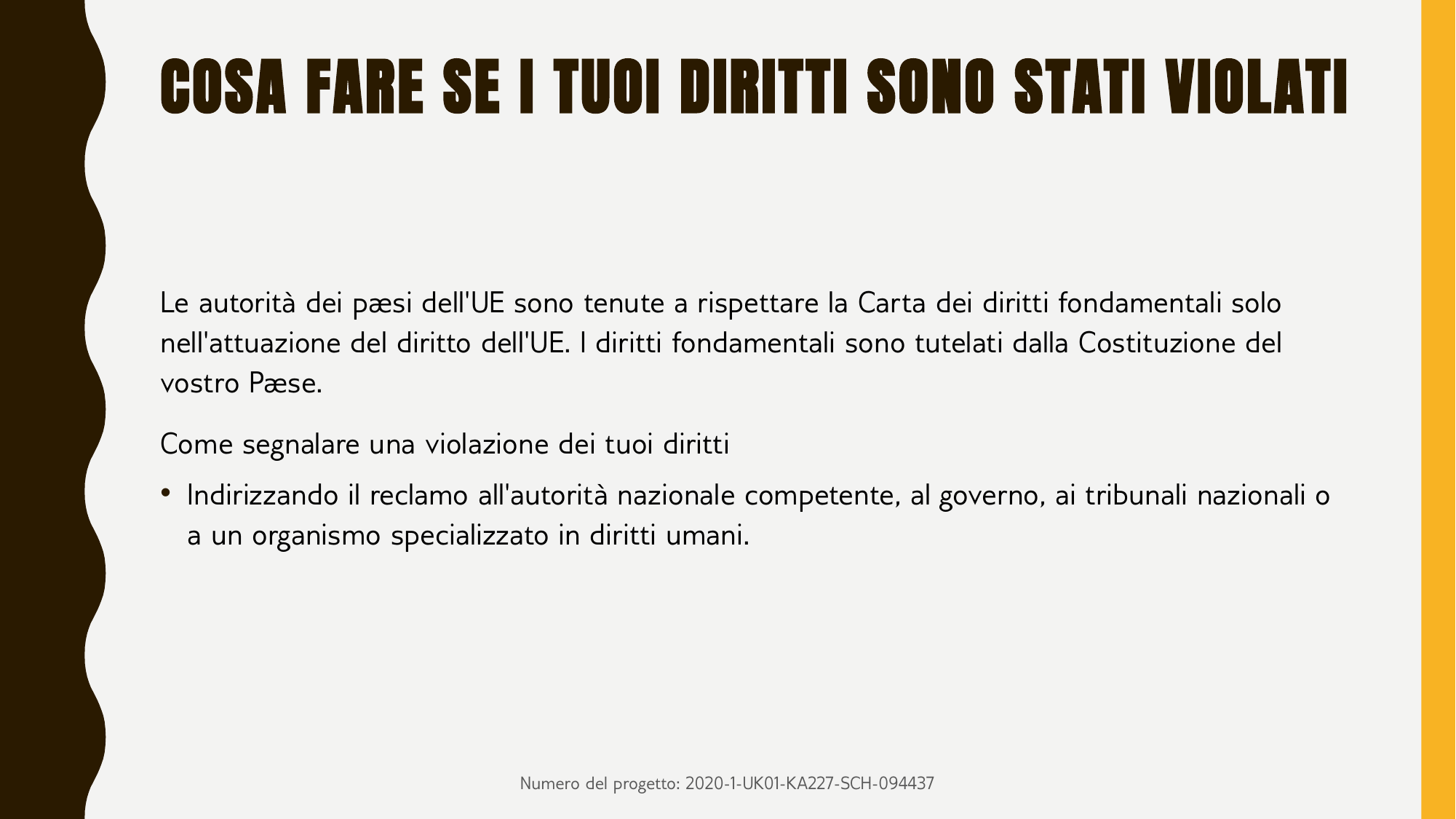

# Cosa fare se i tuoi diritti sono stati violati

Le autorità dei paesi dell'UE sono tenute a rispettare la Carta dei diritti fondamentali solo nell'attuazione del diritto dell'UE. I diritti fondamentali sono tutelati dalla Costituzione del vostro Paese.
Come segnalare una violazione dei tuoi diritti
Indirizzando il reclamo all'autorità nazionale competente, al governo, ai tribunali nazionali o a un organismo specializzato in diritti umani.
Numero del progetto: 2020-1-UK01-KA227-SCH-094437